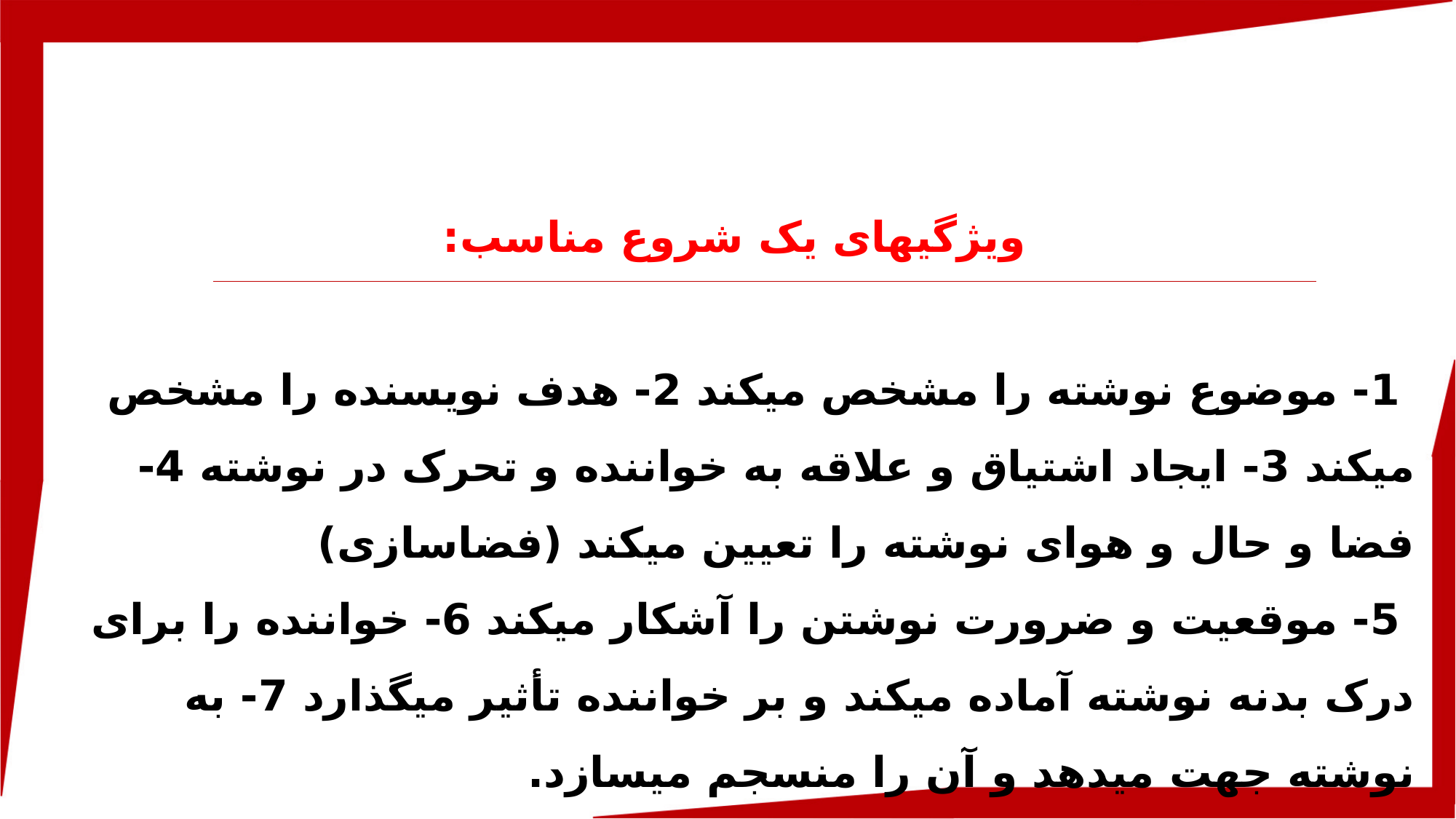

ویژگی­های یک شروع مناسب:

 1- موضوع نوشته را مشخص می­کند 2- هدف نویسنده را مشخص می­کند 3- ایجاد اشتیاق و علاقه به خواننده و تحرک در نوشته 4- فضا و حال و هوای نوشته را تعیین می­کند (فضاسازی)
 5- موقعیت و ضرورت نوشتن را آشکار می­کند 6- خواننده را برای درک بدنه نوشته آماده می­کند و بر خواننده تأثیر می­گذارد 7- به نوشته جهت می­دهد و آن را منسجم می­سازد.